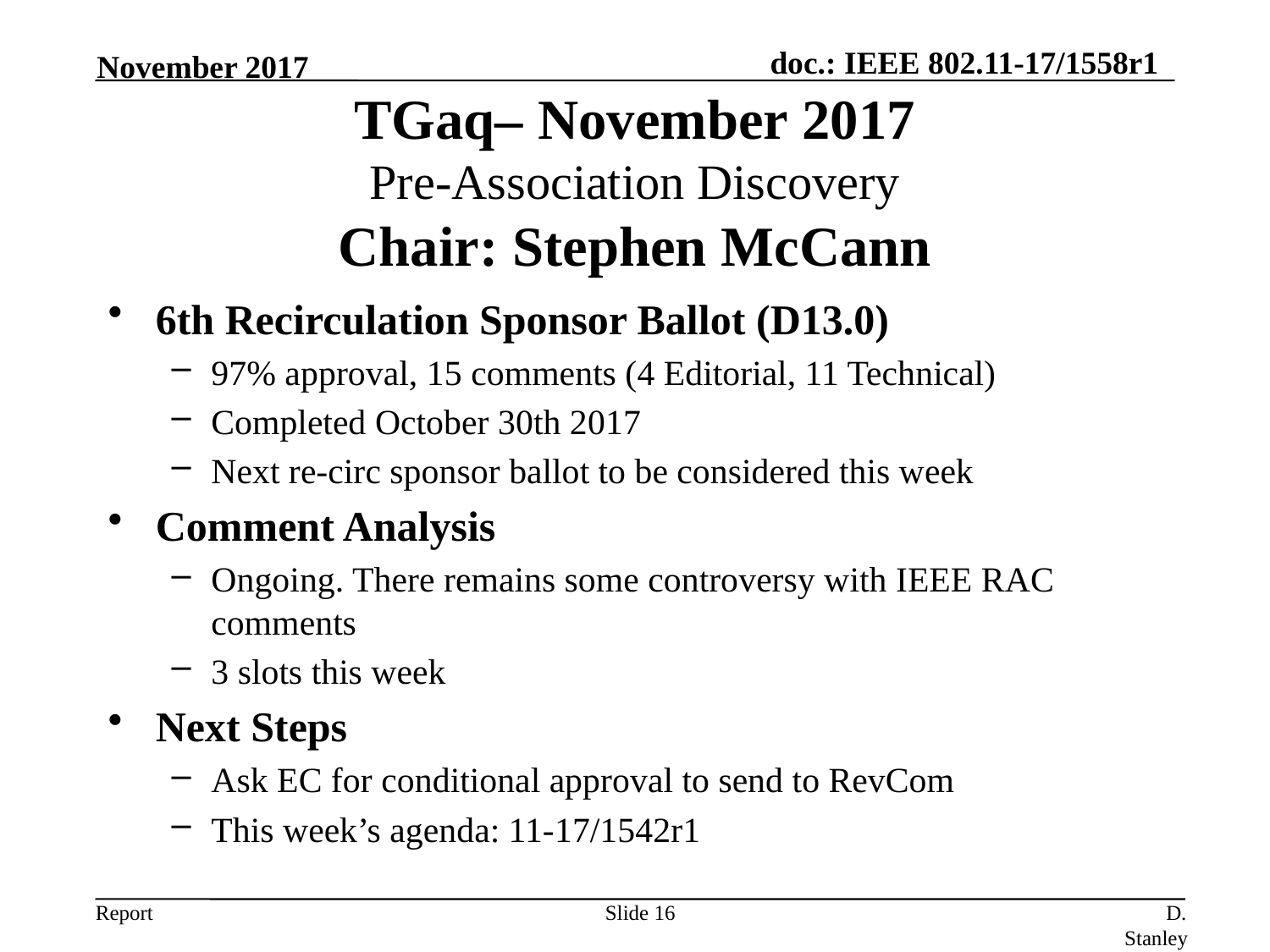

November 2017
TGaq– November 2017
Pre-Association Discovery
Chair: Stephen McCann
6th Recirculation Sponsor Ballot (D13.0)
97% approval, 15 comments (4 Editorial, 11 Technical)
Completed October 30th 2017
Next re-circ sponsor ballot to be considered this week
Comment Analysis
Ongoing. There remains some controversy with IEEE RAC comments
3 slots this week
Next Steps
Ask EC for conditional approval to send to RevCom
This week’s agenda: 11-17/1542r1
Slide 16
D. Stanley, HP Enterprise